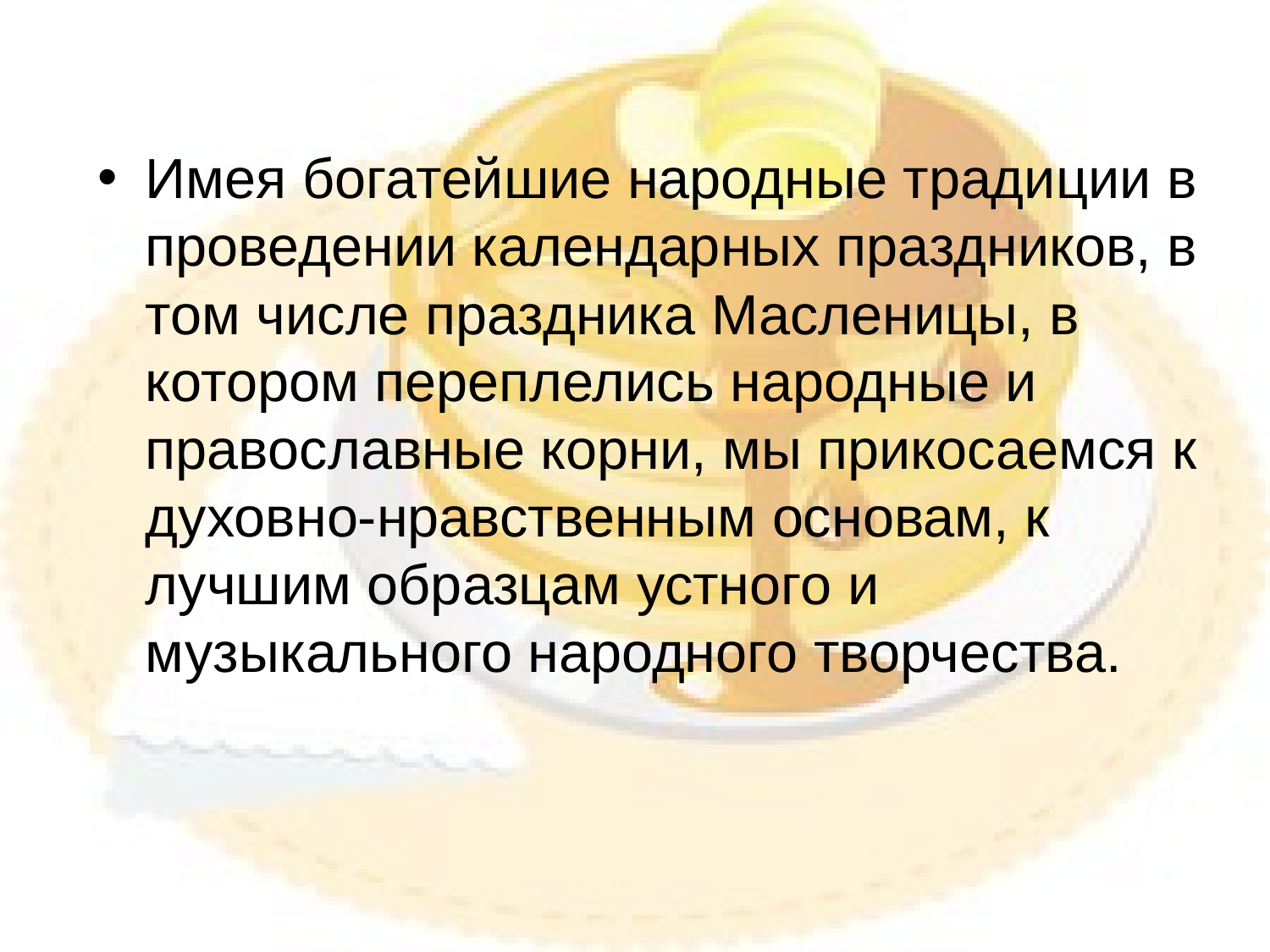

#
Имея богатейшие народные традиции в проведении календарных праздников, в том числе праздника Масленицы, в котором переплелись народные и православные корни, мы прикосаемся к духовно-нравственным основам, к лучшим образцам устного и музыкального народного творчества.